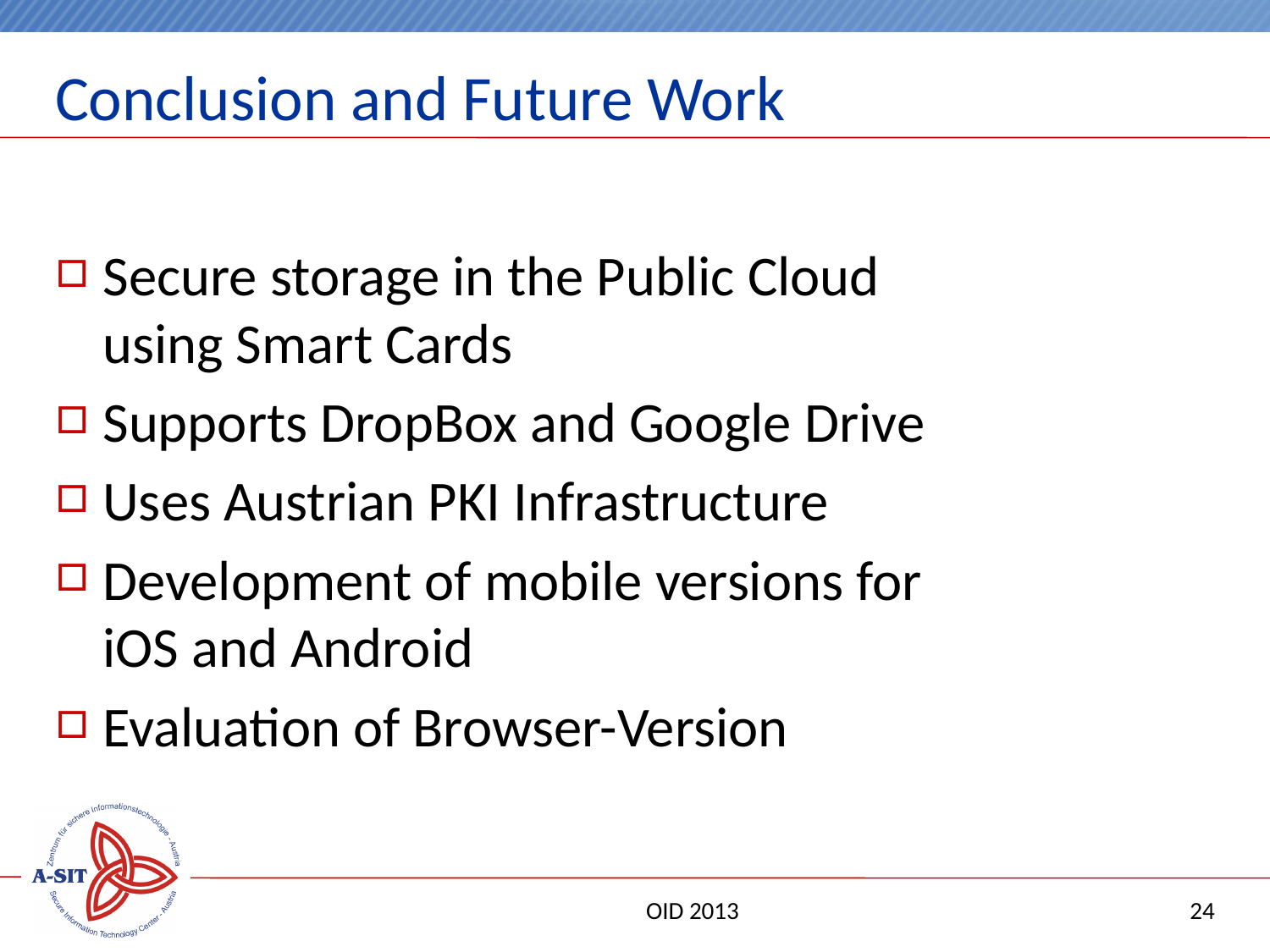

# Conclusion and Future Work
Secure storage in the Public Cloud
using Smart Cards
Supports DropBox and Google Drive
Uses Austrian PKI Infrastructure
Development of mobile versions for
iOS and Android
Evaluation of Browser-Version
OID 2013
24